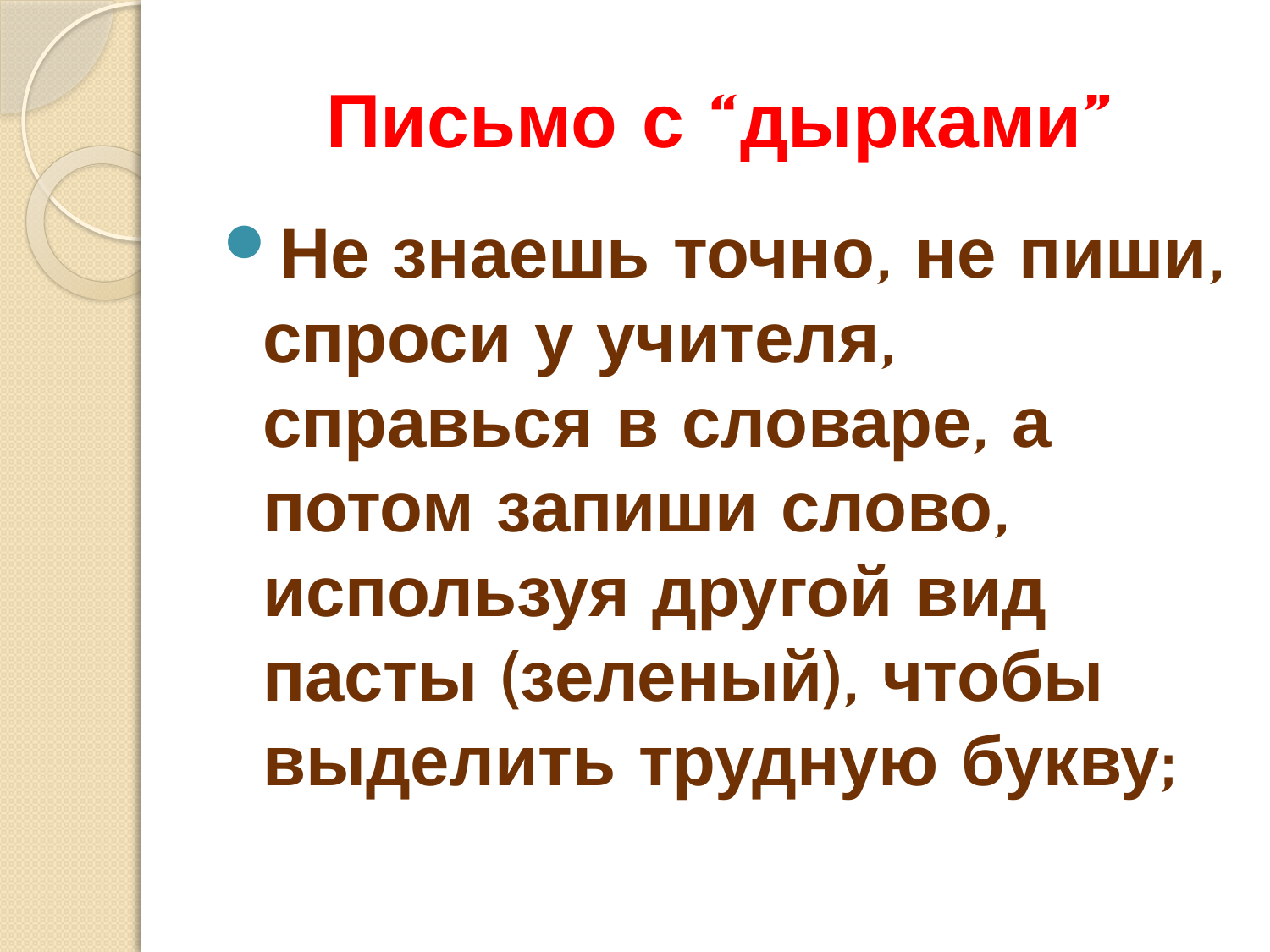

# Письмо с “дырками”
Не знаешь точно, не пиши, спроси у учителя, справься в словаре, а потом запиши слово, используя другой вид пасты (зеленый), чтобы выделить трудную букву;